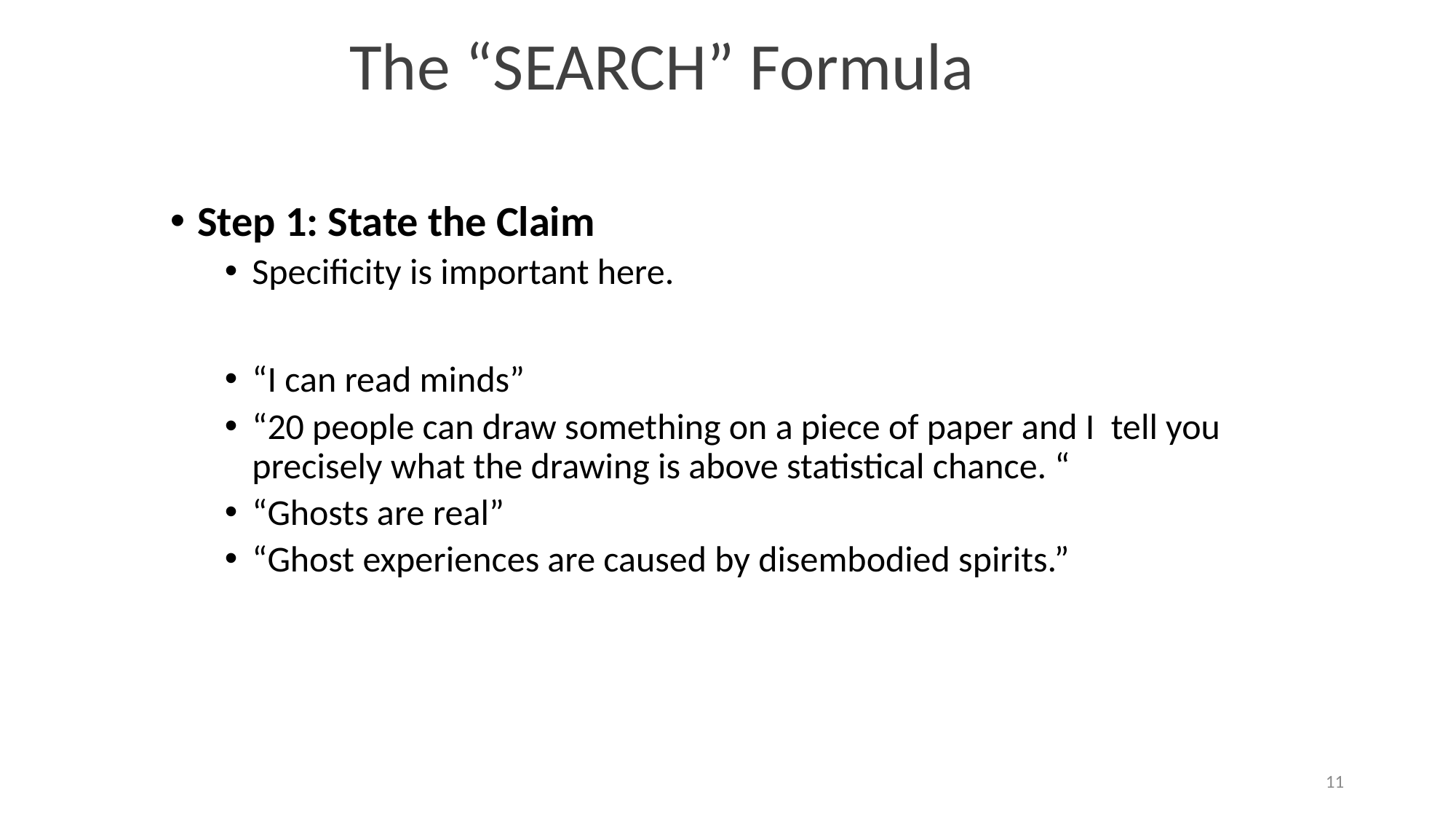

# The “SEARCH” Formula
Step 1: State the Claim
Specificity is important here.

“I can read minds”
“20 people can draw something on a piece of paper and I  tell you precisely what the drawing is above statistical chance. “
“Ghosts are real”
“Ghost experiences are caused by disembodied spirits.”

11